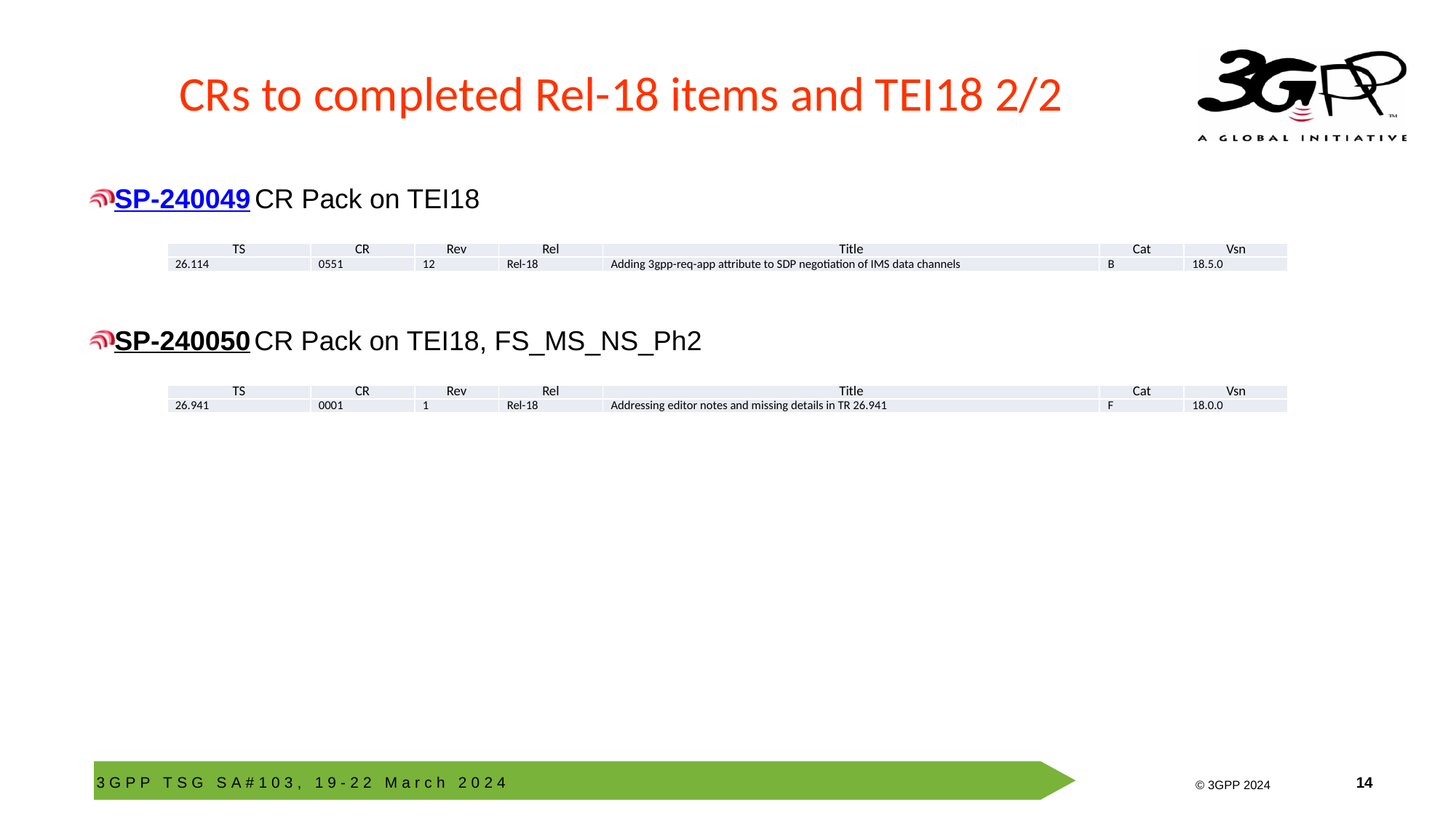

# CRs to completed Rel-18 items and TEI18 2/2
SP-240049 CR Pack on TEI18

SP-240050 CR Pack on TEI18, FS_MS_NS_Ph2

| TS | CR | Rev | Rel | Title | Cat | Vsn |
| --- | --- | --- | --- | --- | --- | --- |
| 26.114 | 0551 | 12 | Rel-18 | Adding 3gpp-req-app attribute to SDP negotiation of IMS data channels | B | 18.5.0 |
| TS | CR | Rev | Rel | Title | Cat | Vsn |
| --- | --- | --- | --- | --- | --- | --- |
| 26.941 | 0001 | 1 | Rel-18 | Addressing editor notes and missing details in TR 26.941 | F | 18.0.0 |